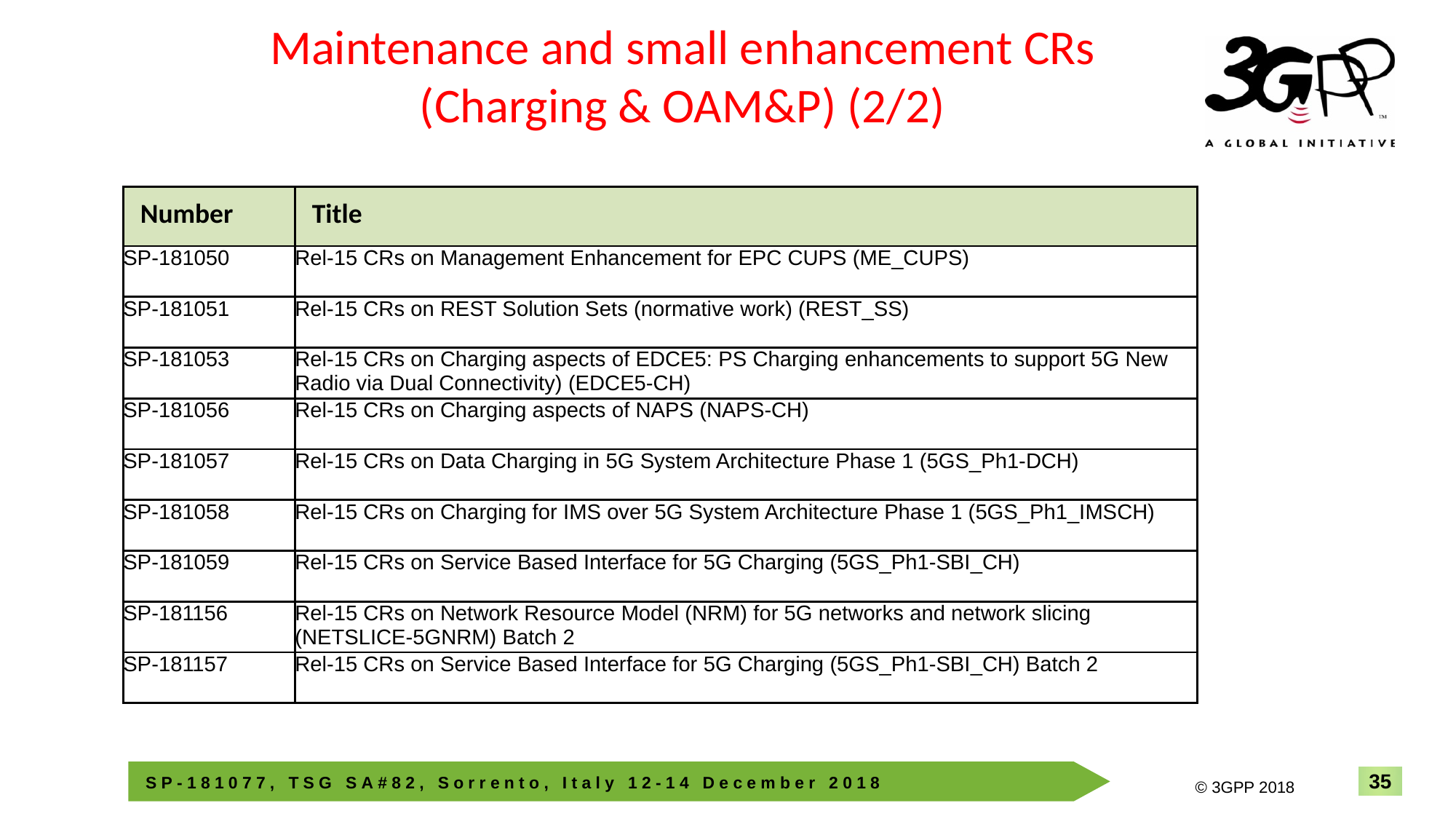

Maintenance and small enhancement CRs (Charging & OAM&P) (2/2)
| Number | Title |
| --- | --- |
| SP-181050 | Rel-15 CRs on Management Enhancement for EPC CUPS (ME\_CUPS) |
| SP-181051 | Rel-15 CRs on REST Solution Sets (normative work) (REST\_SS) |
| SP-181053 | Rel-15 CRs on Charging aspects of EDCE5: PS Charging enhancements to support 5G New Radio via Dual Connectivity) (EDCE5-CH) |
| SP-181056 | Rel-15 CRs on Charging aspects of NAPS (NAPS-CH) |
| SP-181057 | Rel-15 CRs on Data Charging in 5G System Architecture Phase 1 (5GS\_Ph1-DCH) |
| SP-181058 | Rel-15 CRs on Charging for IMS over 5G System Architecture Phase 1 (5GS\_Ph1\_IMSCH) |
| SP-181059 | Rel-15 CRs on Service Based Interface for 5G Charging (5GS\_Ph1-SBI\_CH) |
| SP-181156 | Rel-15 CRs on Network Resource Model (NRM) for 5G networks and network slicing (NETSLICE-5GNRM) Batch 2 |
| SP-181157 | Rel-15 CRs on Service Based Interface for 5G Charging (5GS\_Ph1-SBI\_CH) Batch 2 |